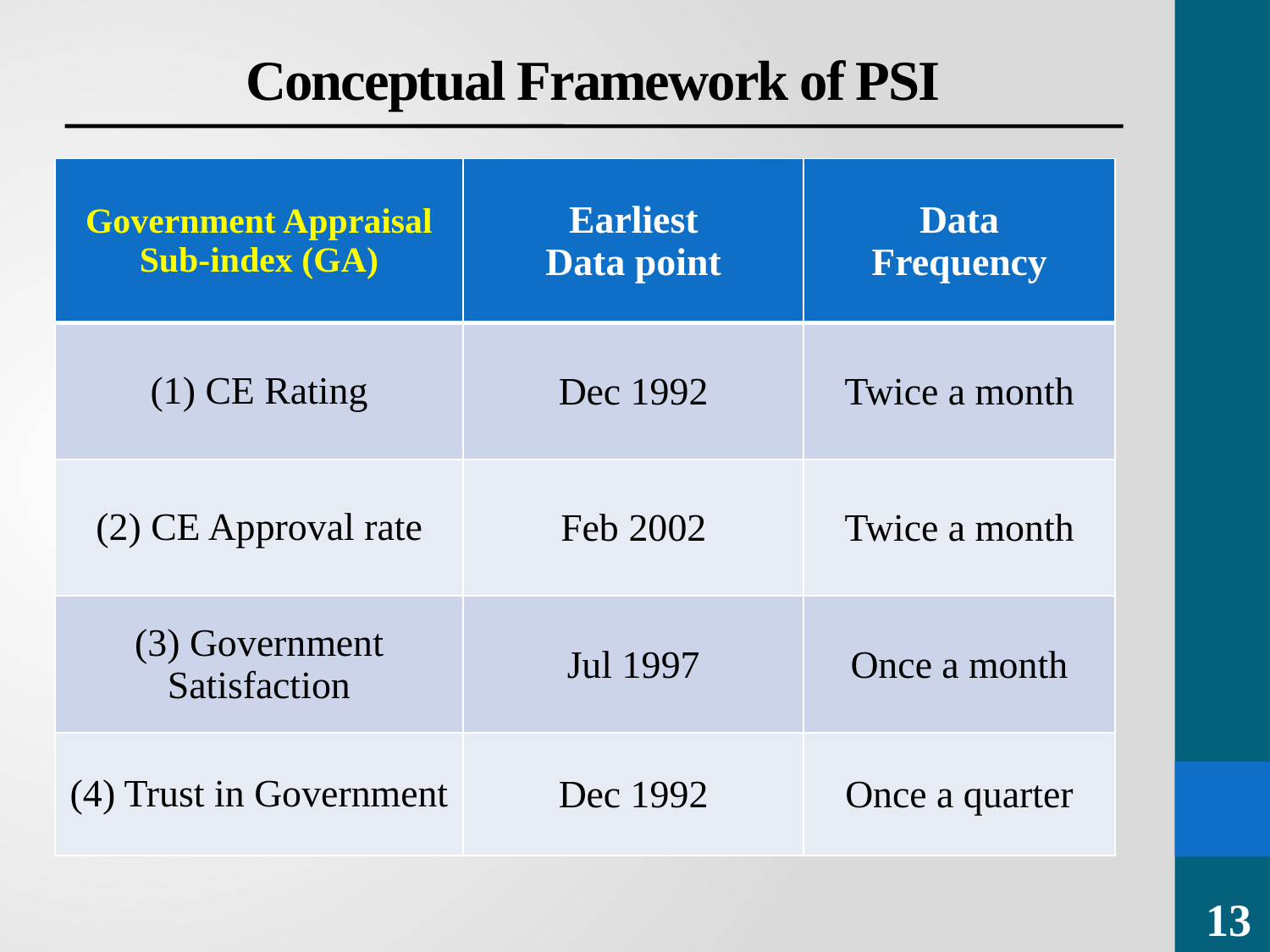

Conceptual Framework of PSI

| Government Appraisal Sub-index (GA) | Earliest Data point | Data Frequency |
| --- | --- | --- |
| (1) CE Rating | Dec 1992 | Twice a month |
| (2) CE Approval rate | Feb 2002 | Twice a month |
| (3) Government Satisfaction | Jul 1997 | Once a month |
| (4) Trust in Government | Dec 1992 | Once a quarter |
13